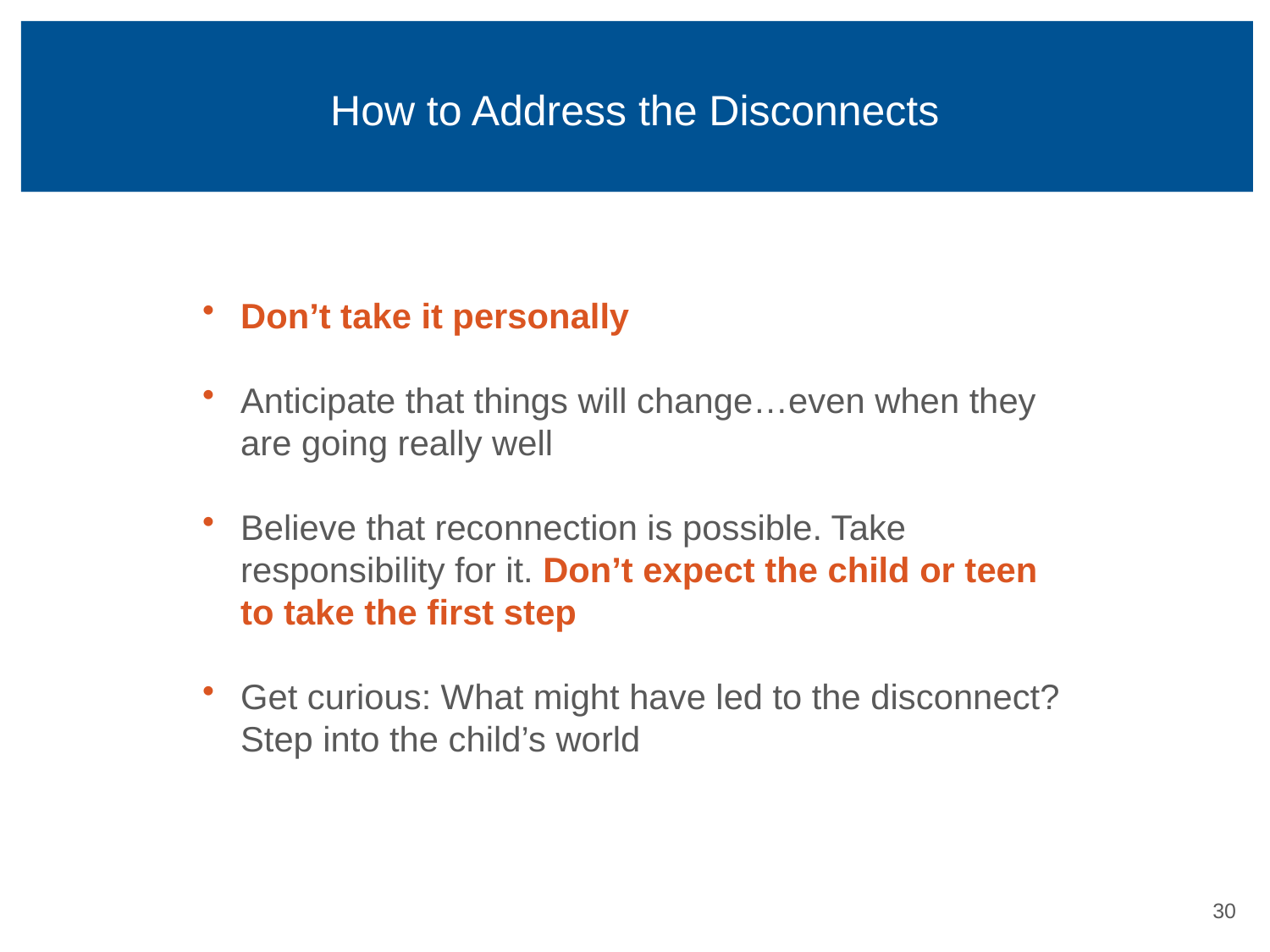

# How to Address the Disconnects
Don’t take it personally
Anticipate that things will change…even when they are going really well
Believe that reconnection is possible. Take responsibility for it. Don’t expect the child or teen to take the first step
Get curious: What might have led to the disconnect? Step into the child’s world
30